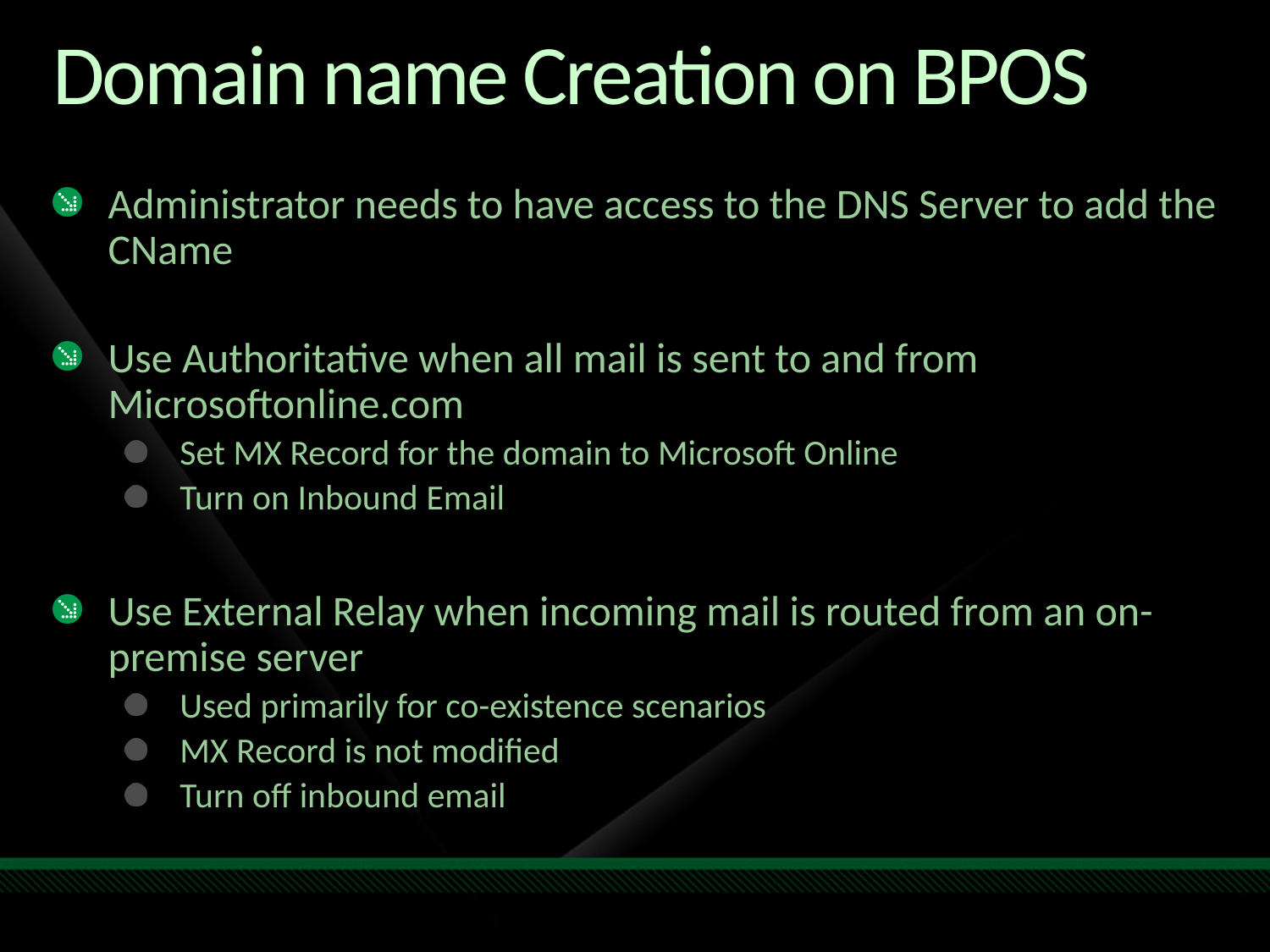

# Domain name Creation on BPOS
Administrator needs to have access to the DNS Server to add the CName

Use Authoritative when all mail is sent to and from Microsoftonline.com
Set MX Record for the domain to Microsoft Online
Turn on Inbound Email

Use External Relay when incoming mail is routed from an on-premise server
Used primarily for co-existence scenarios
MX Record is not modified
Turn off inbound email